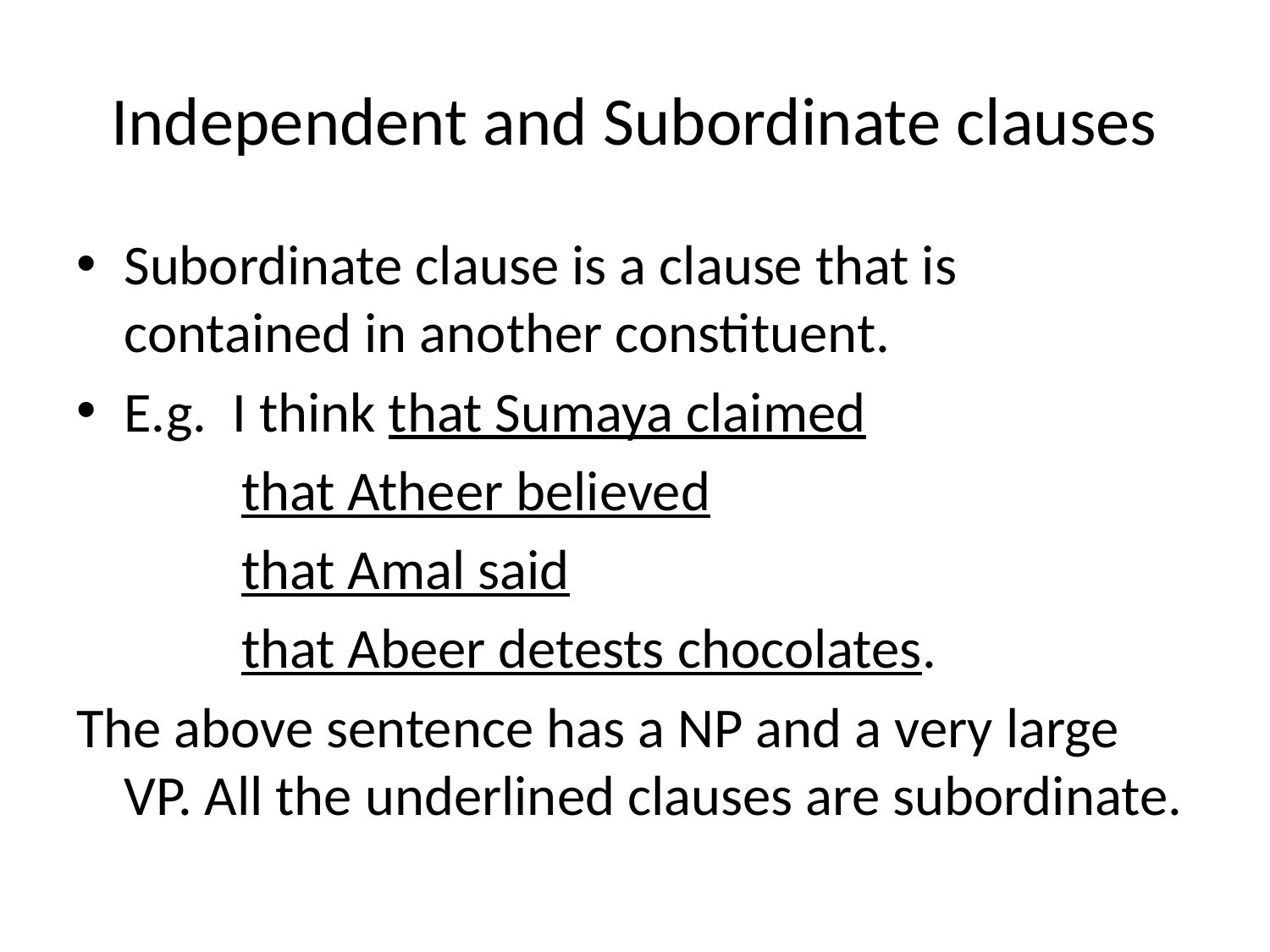

# Independent and Subordinate clauses
Subordinate clause is a clause that is contained in another constituent.
E.g.  I think that Sumaya claimed
             that Atheer believed
             that Amal said
             that Abeer detests chocolates.
The above sentence has a NP and a very large VP. All the underlined clauses are subordinate.